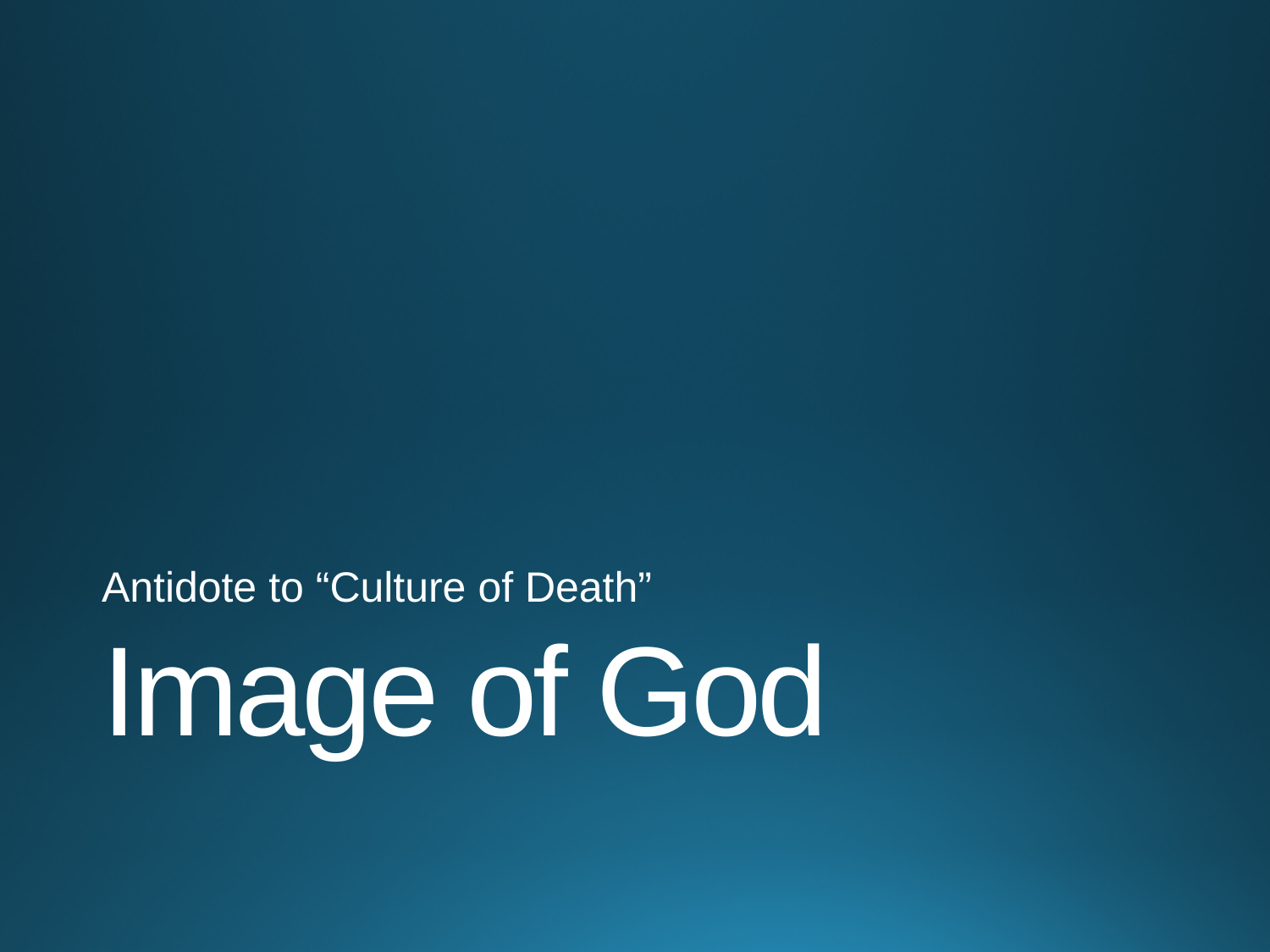

Antidote to “Culture of Death”
# Image of God